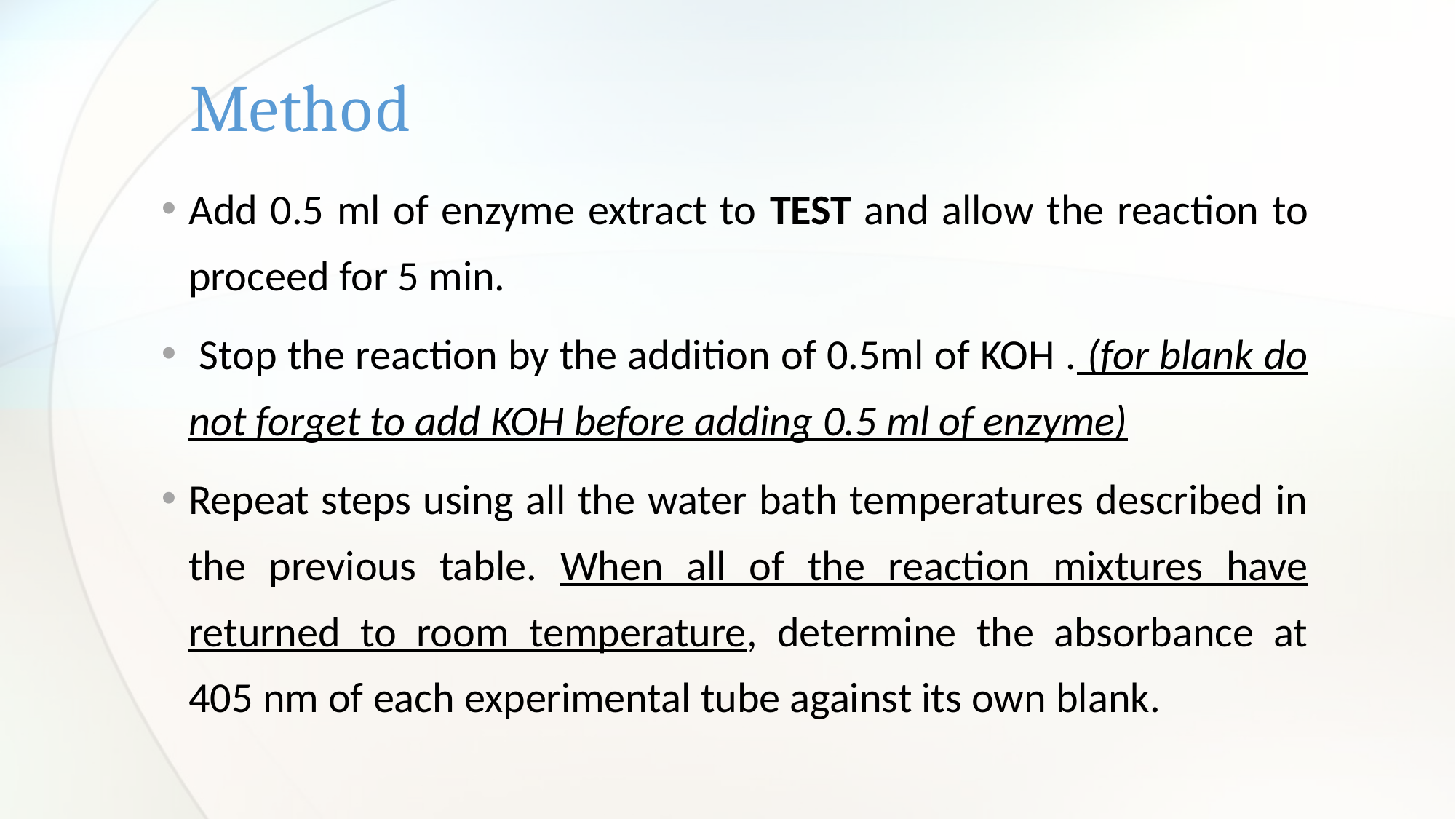

# Method
Add 0.5 ml of enzyme extract to TEST and allow the reaction to proceed for 5 min.
 Stop the reaction by the addition of 0.5ml of KOH . (for blank do not forget to add KOH before adding 0.5 ml of enzyme)
Repeat steps using all the water bath temperatures described in the previous table. When all of the reaction mixtures have returned to room temperature, determine the absorbance at 405 nm of each experimental tube against its own blank.